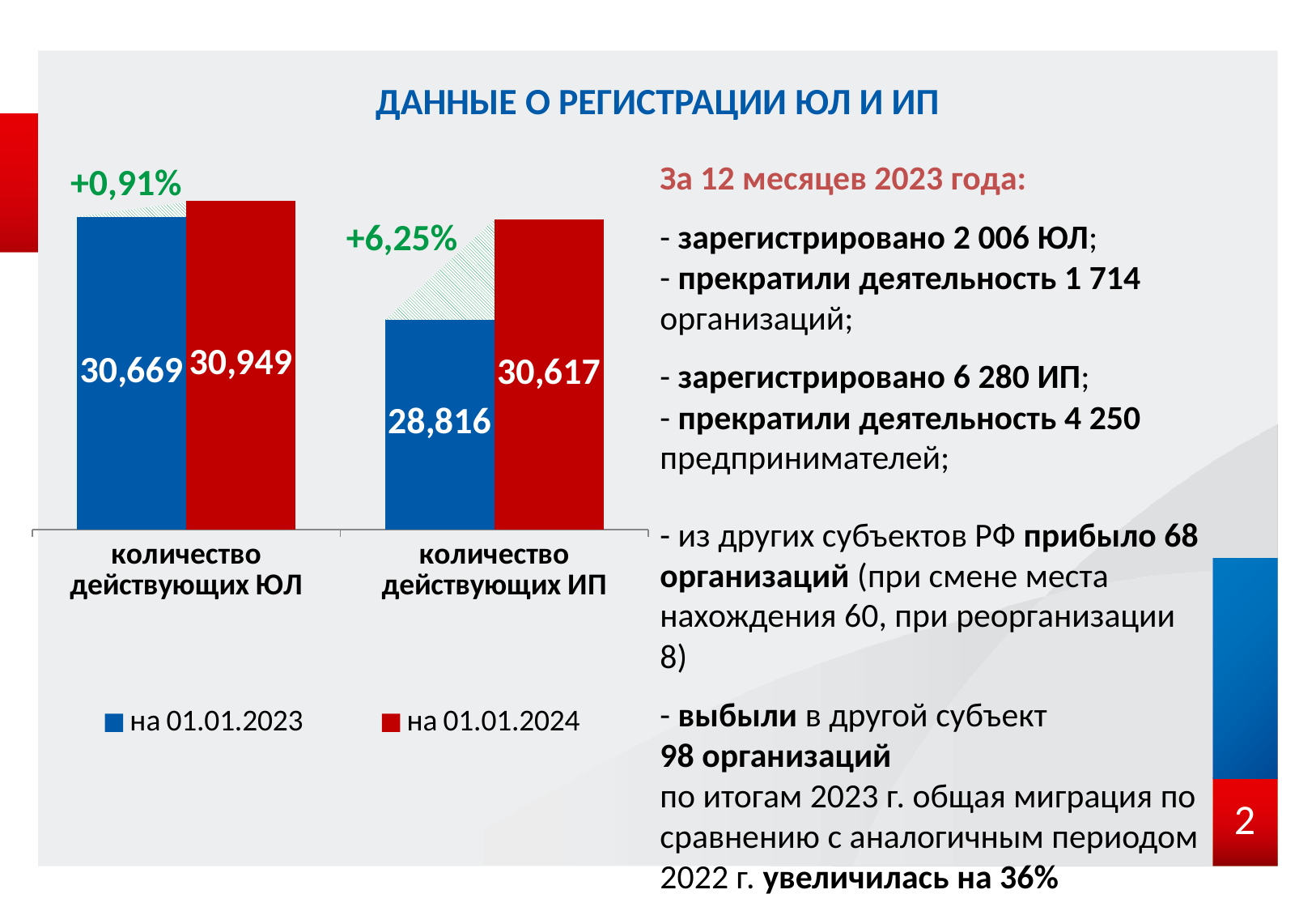

# ДАННЫЕ О РЕГИСТРАЦИИ ЮЛ И ИП

### Chart

| Category | на 01.01.2023 | на 01.01.2024 |
|---|---|---|
| количество действующих ЮЛ | 30669.0 | 30949.0 |
| количество действующих ИП | 28816.0 | 30617.0 |
За 12 месяцев 2023 года:

- зарегистрировано 2 006 ЮЛ;
- прекратили деятельность 1 714 организаций;

- зарегистрировано 6 280 ИП;
- прекратили деятельность 4 250 предпринимателей;

- из других субъектов РФ прибыло 68 организаций (при смене места нахождения 60, при реорганизации 8)

- выбыли в другой субъект
98 организаций
по итогам 2023 г. общая миграция по сравнению с аналогичным периодом 2022 г. увеличилась на 36%

+0,91%
+6,25%

2